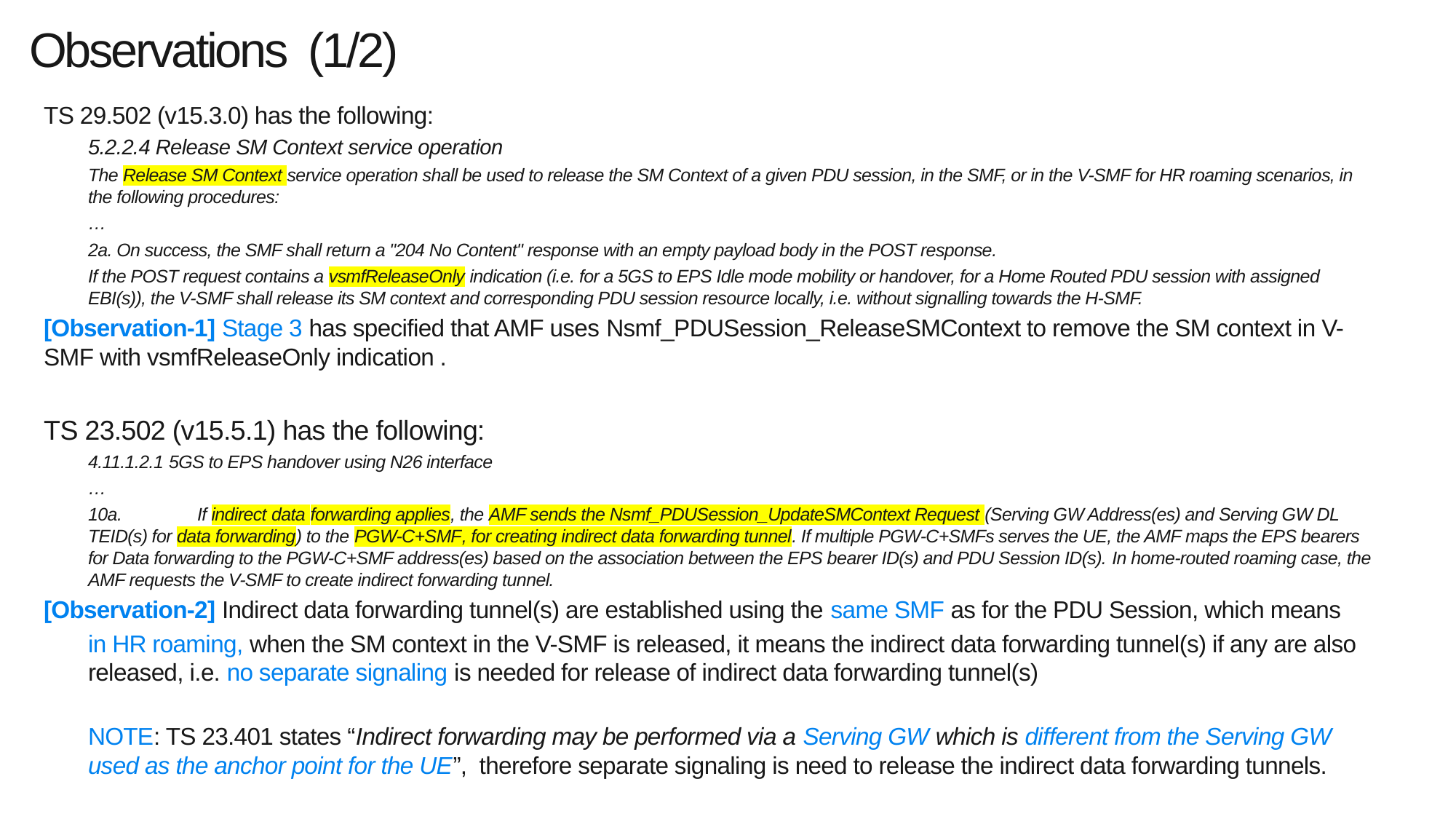

# Observations  (1/2)
TS 29.502 (v15.3.0) has the following:
5.2.2.4 Release SM Context service operation
The Release SM Context service operation shall be used to release the SM Context of a given PDU session, in the SMF, or in the V-SMF for HR roaming scenarios, in the following procedures:
…
2a. On success, the SMF shall return a "204 No Content" response with an empty payload body in the POST response.
If the POST request contains a vsmfReleaseOnly indication (i.e. for a 5GS to EPS Idle mode mobility or handover, for a Home Routed PDU session with assigned EBI(s)), the V-SMF shall release its SM context and corresponding PDU session resource locally, i.e. without signalling towards the H-SMF.
[Observation-1] Stage 3 has specified that AMF uses Nsmf_PDUSession_ReleaseSMContext to remove the SM context in V-SMF with vsmfReleaseOnly indication .

TS 23.502 (v15.5.1) has the following:
4.11.1.2.1 5GS to EPS handover using N26 interface
…
10a.	If indirect data forwarding applies, the AMF sends the Nsmf_PDUSession_UpdateSMContext Request (Serving GW Address(es) and Serving GW DL TEID(s) for data forwarding) to the PGW-C+SMF, for creating indirect data forwarding tunnel. If multiple PGW-C+SMFs serves the UE, the AMF maps the EPS bearers for Data forwarding to the PGW-C+SMF address(es) based on the association between the EPS bearer ID(s) and PDU Session ID(s). In home-routed roaming case, the AMF requests the V-SMF to create indirect forwarding tunnel.
[Observation-2] Indirect data forwarding tunnel(s) are established using the same SMF as for the PDU Session, which means
in HR roaming, when the SM context in the V-SMF is released, it means the indirect data forwarding tunnel(s) if any are also released, i.e. no separate signaling is needed for release of indirect data forwarding tunnel(s)

NOTE: TS 23.401 states “Indirect forwarding may be performed via a Serving GW which is different from the Serving GW used as the anchor point for the UE”,  therefore separate signaling is need to release the indirect data forwarding tunnels.